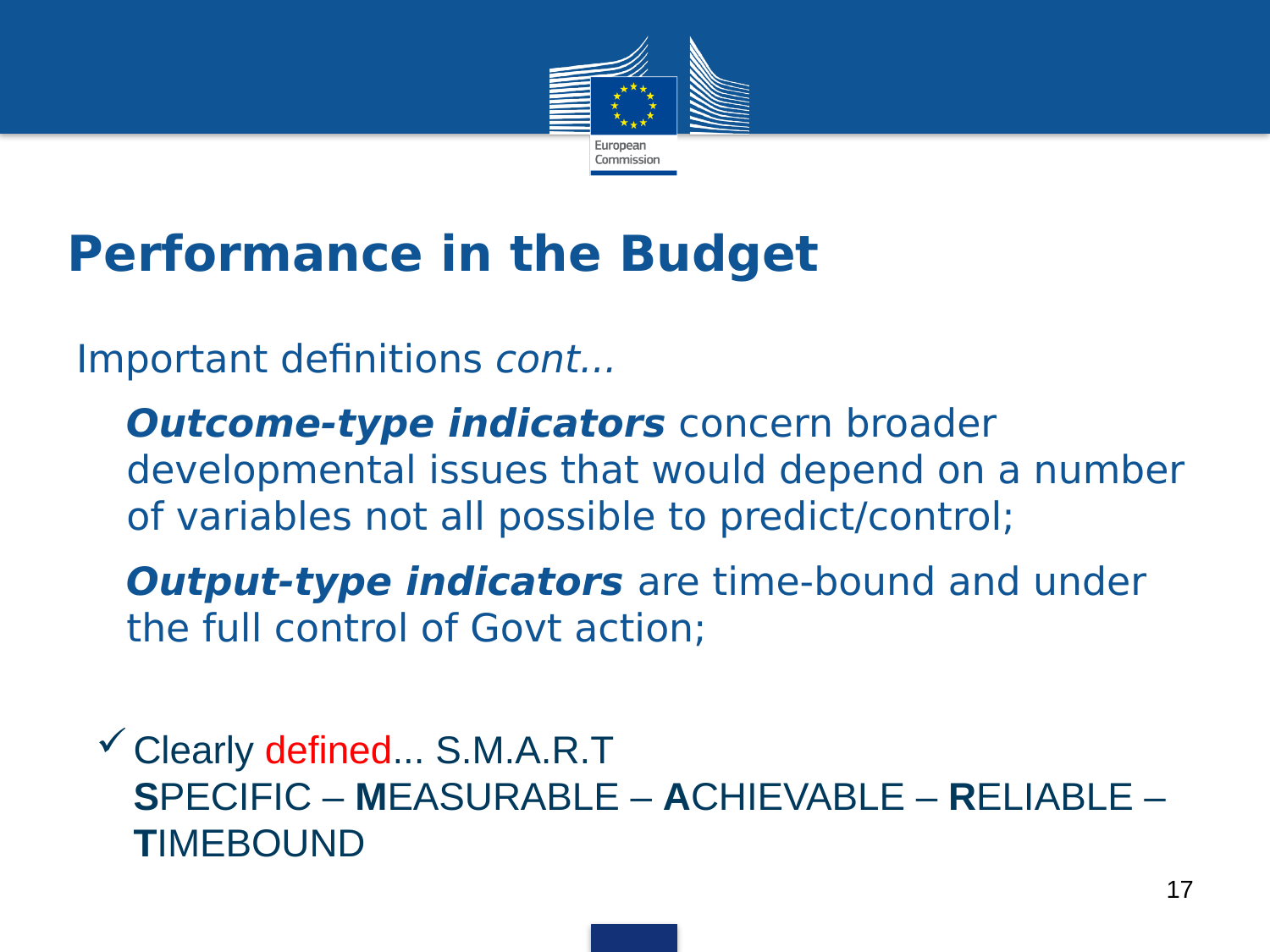

# Performance in the Budget
Important definitions cont...
Outcome-type indicators concern broader developmental issues that would depend on a number of variables not all possible to predict/control;
Output-type indicators are time-bound and under the full control of Govt action;
Clearly defined... S.M.A.R.T
SPECIFIC – MEASURABLE – ACHIEVABLE – RELIABLE – TIMEBOUND
17